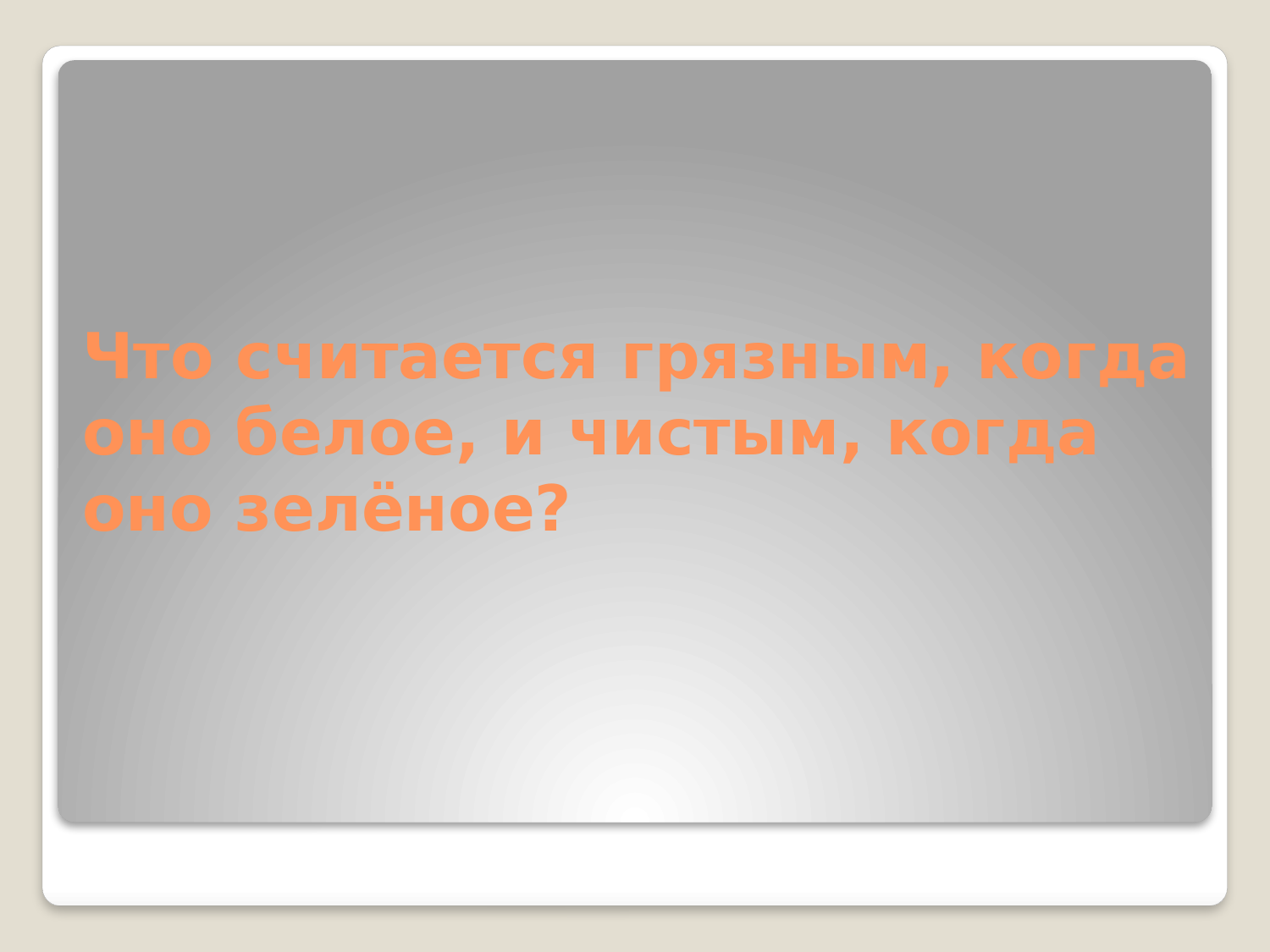

# Что считается грязным, когда оно белое, и чистым, когда оно зелёное?